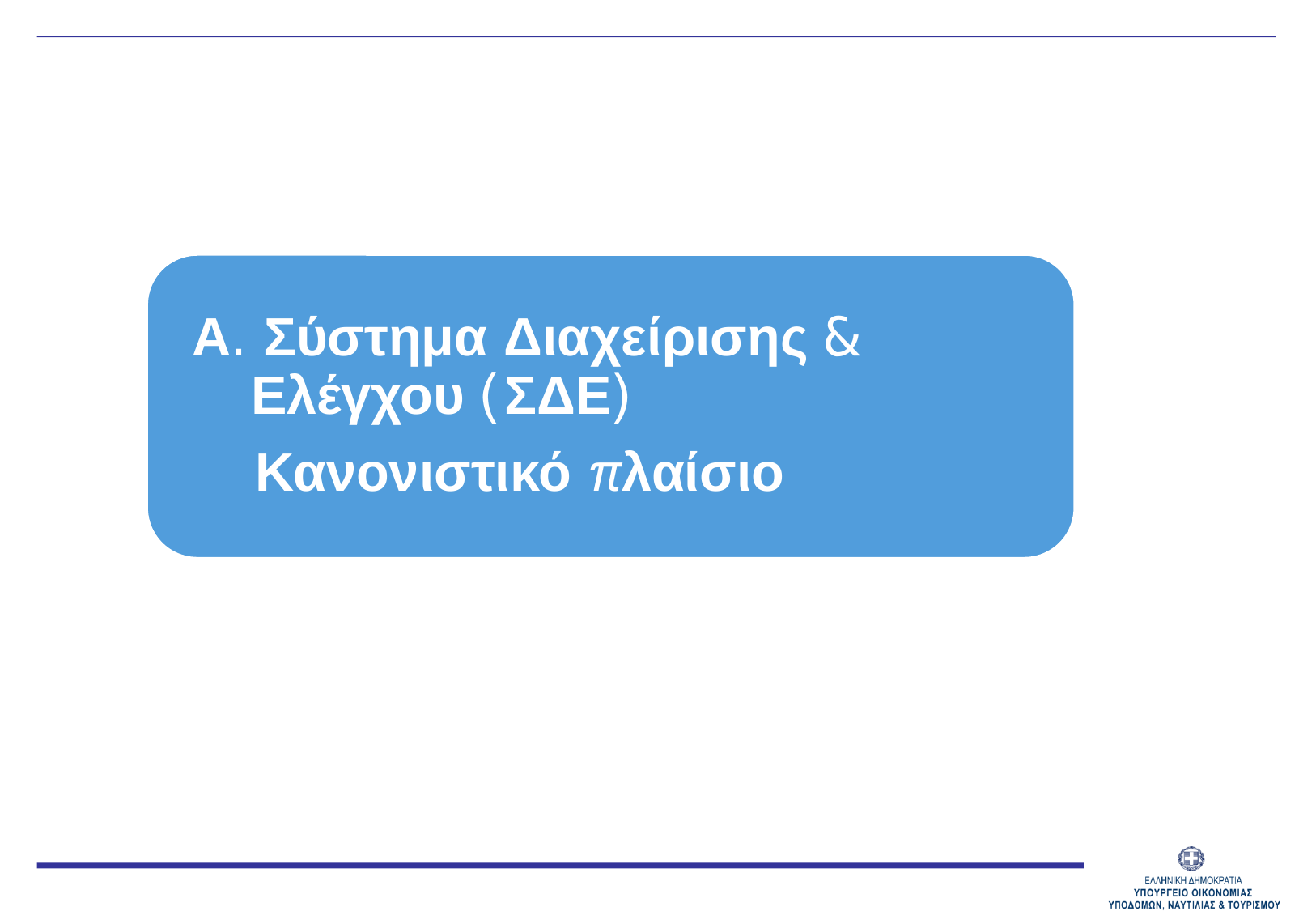

Α. Σύστημα Διαχείρισης & Ελέγχου (ΣΔΕ)
    Κανονιστικό πλαίσιο